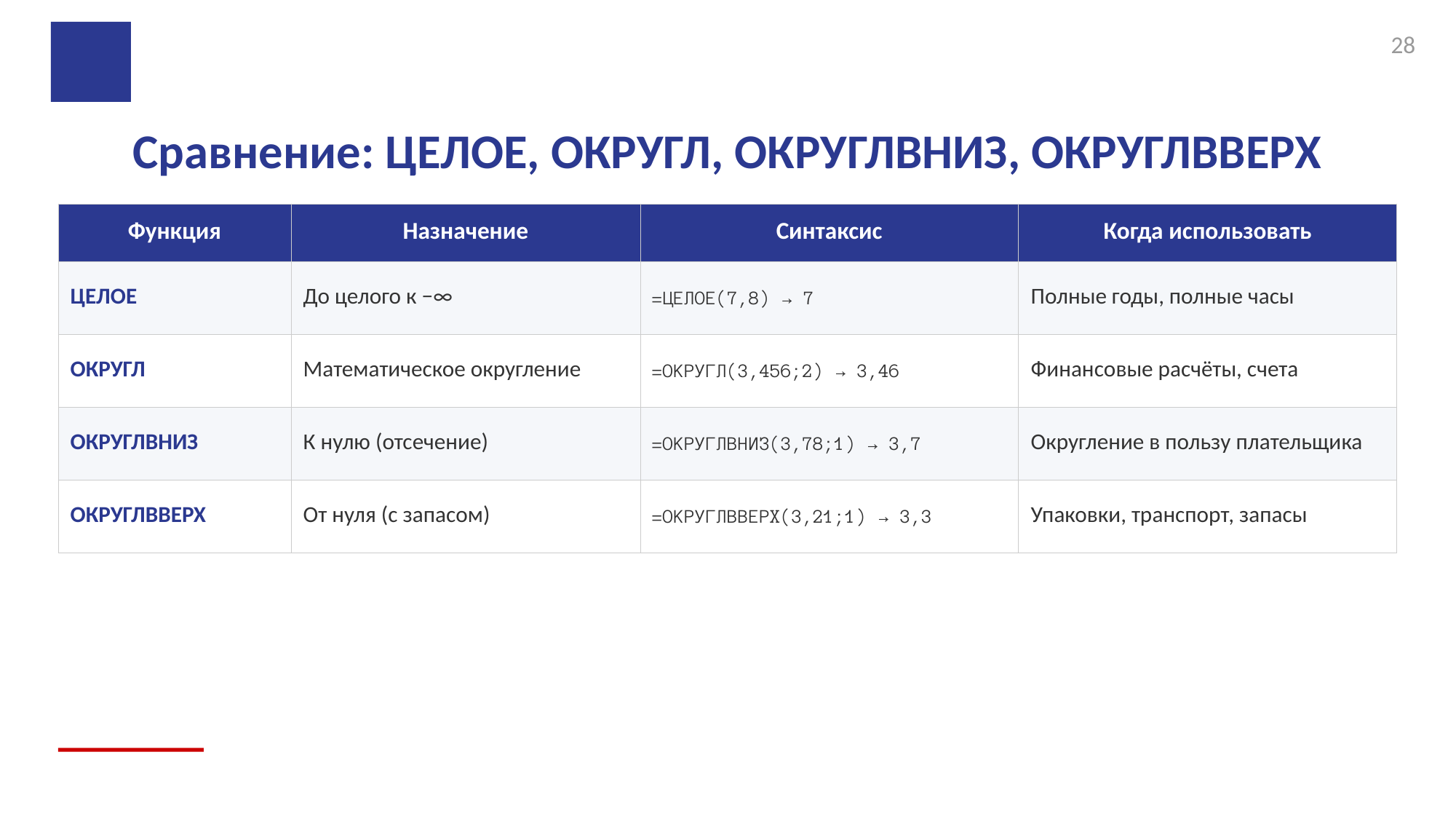

28

Сравнение: ЦЕЛОЕ, ОКРУГЛ, ОКРУГЛВНИЗ, ОКРУГЛВВЕРХ
| Функция | Назначение | Синтаксис | Когда использовать |
| --- | --- | --- | --- |
| ЦЕЛОЕ | До целого к −∞ | =ЦЕЛОЕ(7,8) → 7 | Полные годы, полные часы |
| ОКРУГЛ | Математическое округление | =ОКРУГЛ(3,456;2) → 3,46 | Финансовые расчёты, счета |
| ОКРУГЛВНИЗ | К нулю (отсечение) | =ОКРУГЛВНИЗ(3,78;1) → 3,7 | Округление в пользу плательщика |
| ОКРУГЛВВЕРХ | От нуля (с запасом) | =ОКРУГЛВВЕРХ(3,21;1) → 3,3 | Упаковки, транспорт, запасы |